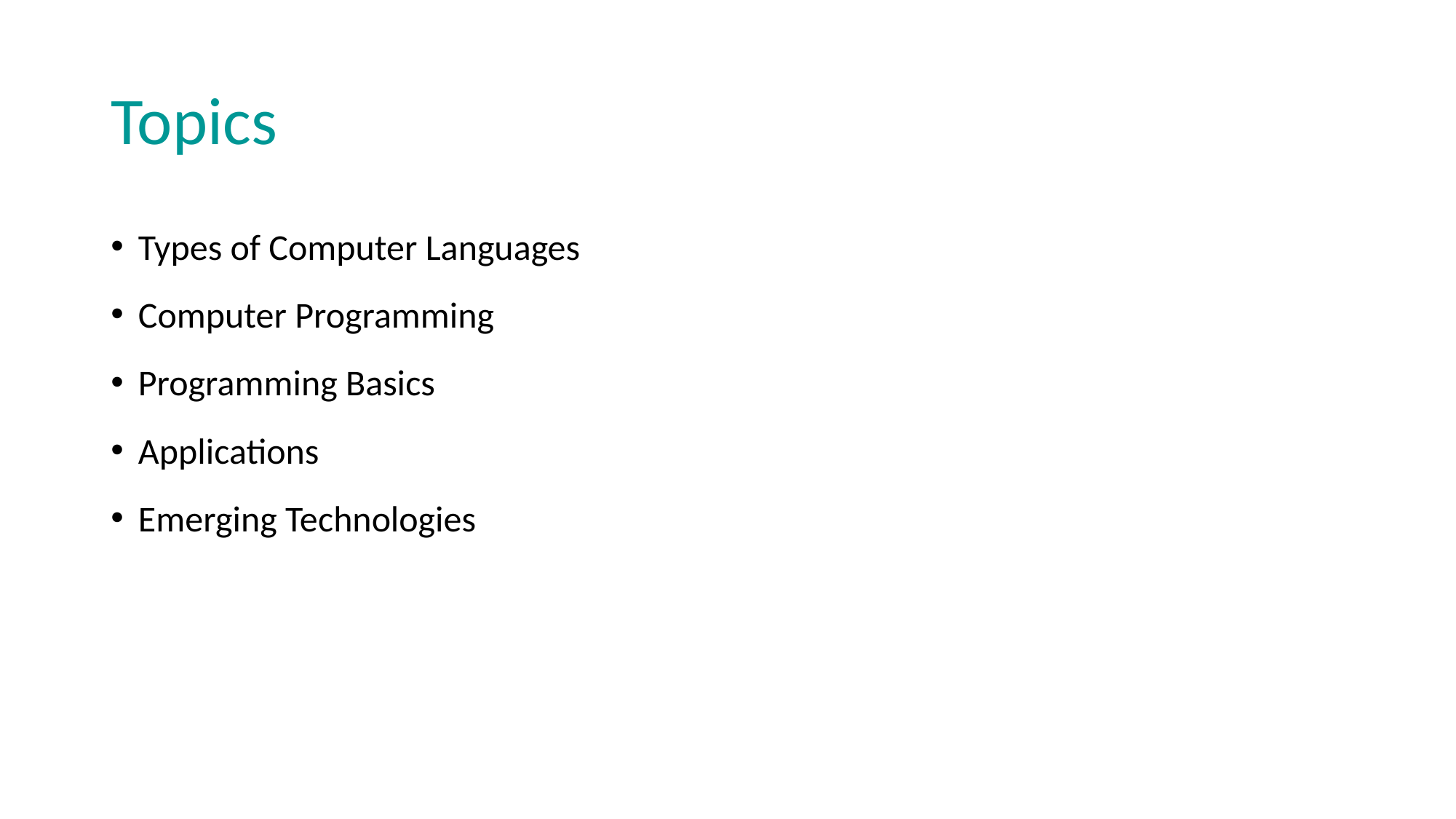

# Topics
Types of Computer Languages
Computer Programming
Programming Basics
Applications
Emerging Technologies